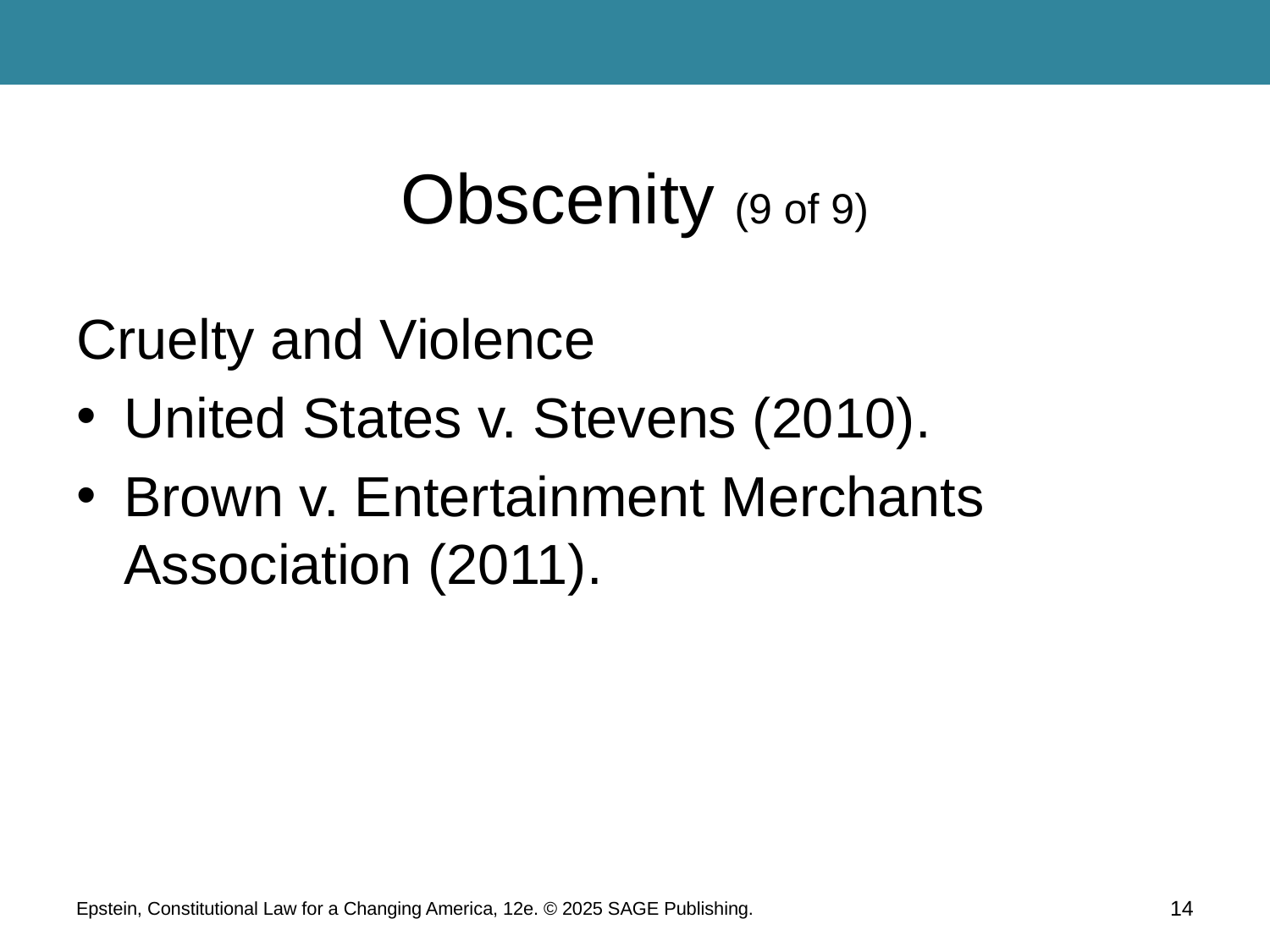

# Obscenity (9 of 9)
Cruelty and Violence
United States v. Stevens (2010).
Brown v. Entertainment Merchants Association (2011).
Epstein, Constitutional Law for a Changing America, 12e. © 2025 SAGE Publishing.
14